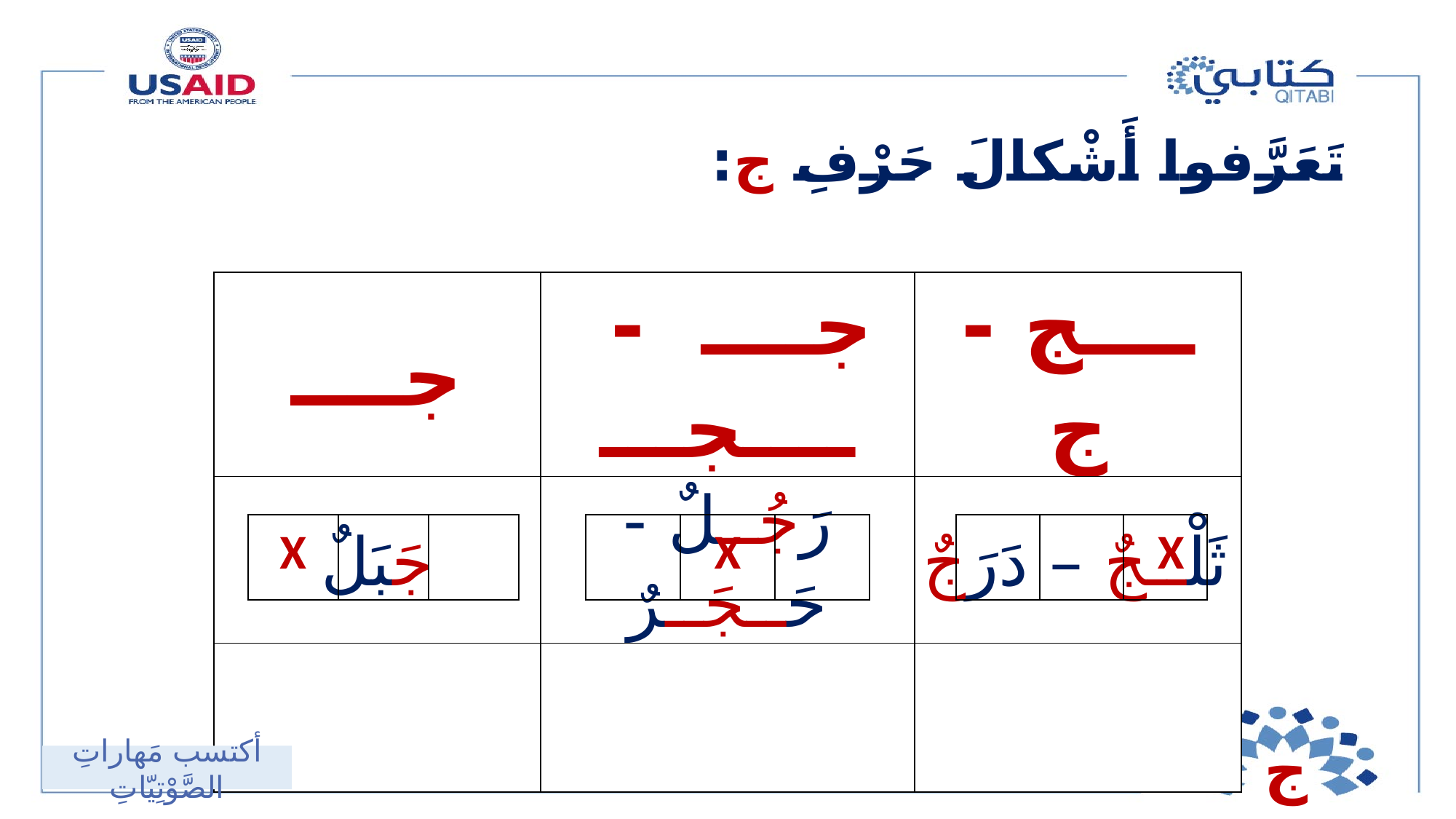

# تَعَرَّفوا أَشْكالَ حَرْفِ ج:
| جــــ | جــــ - ــــجـــ | ــــج - ج |
| --- | --- | --- |
| جَبَلٌ | رَجُــلٌ - حَــجَــرٌ | ثَلْــجٌ – دَرَجٌ |
|  |  |  |
|  | X |  |
| --- | --- | --- |
|  |  | X |
| --- | --- | --- |
| X |  |  |
| --- | --- | --- |
ج
أكتسب مَهاراتِ الصَّوْتِيّاتِ